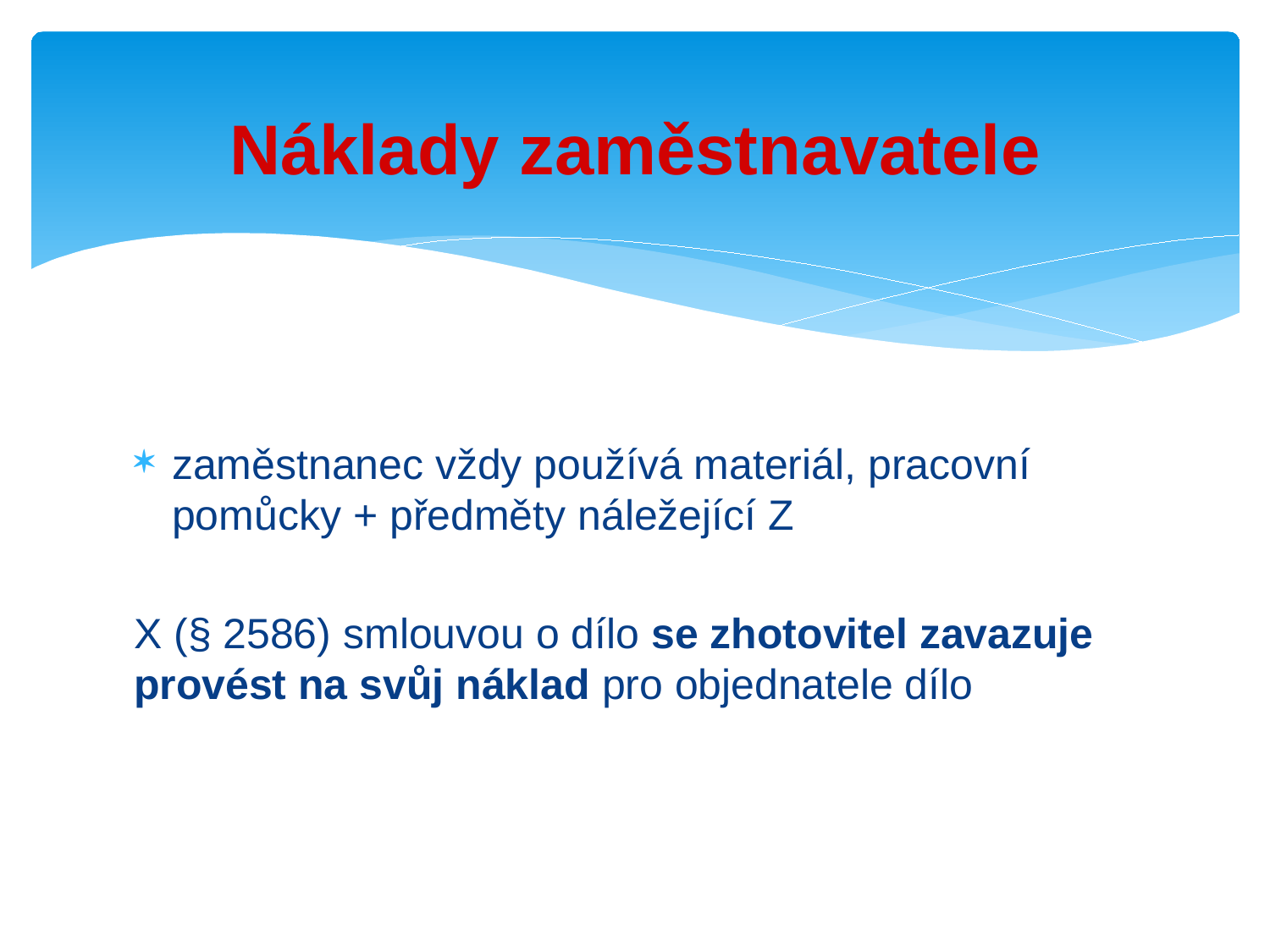

# Náklady zaměstnavatele

zaměstnanec vždy používá materiál, pracovní pomůcky + předměty náležející Z

X (§ 2586) smlouvou o dílo se zhotovitel zavazuje provést na svůj náklad pro objednatele dílo